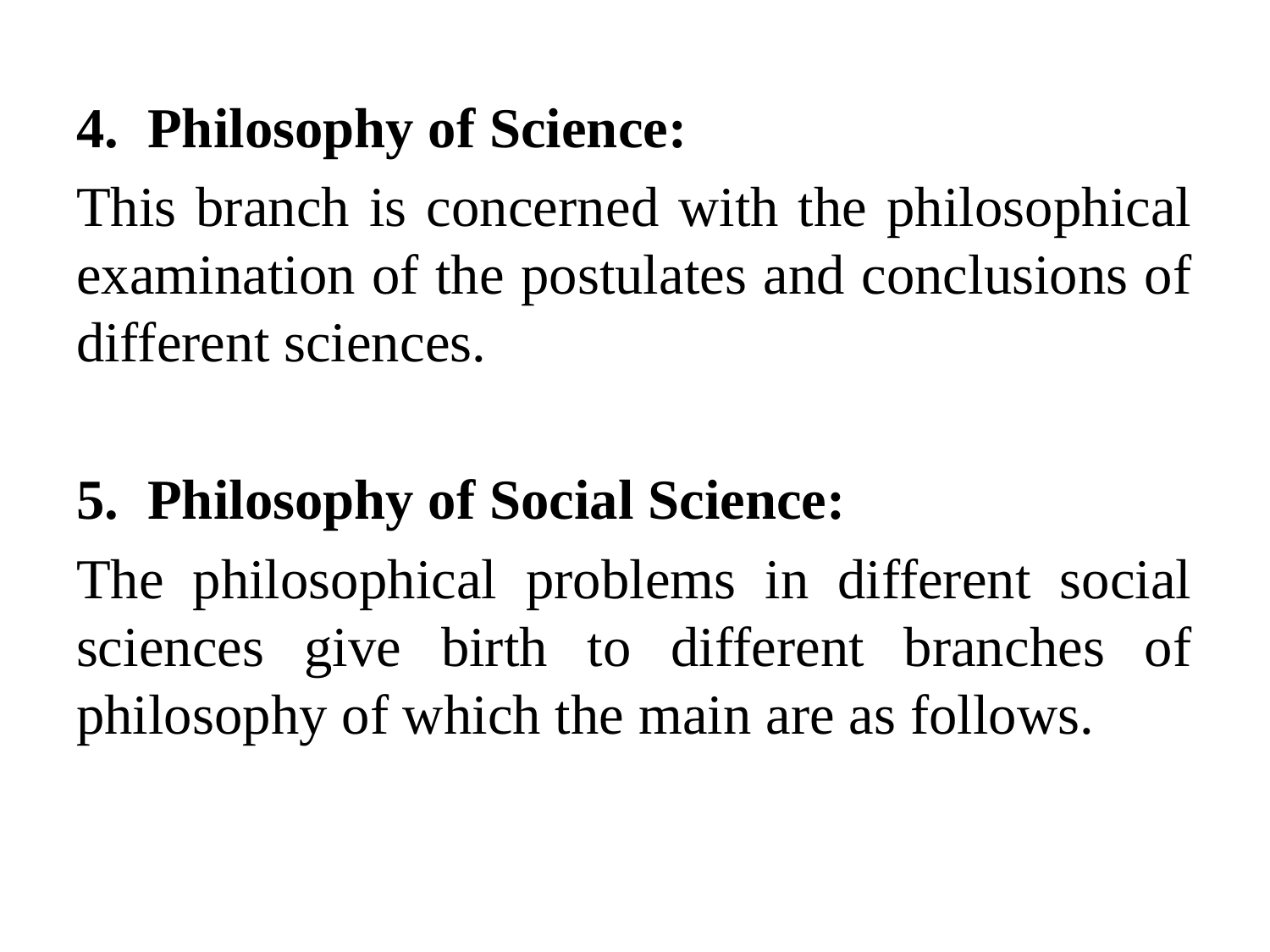

Philosophy of Science:
This branch is concerned with the philosophical examination of the postulates and conclusions of different sciences.

Philosophy of Social Science:
The philosophical problems in different social sciences give birth to different branches of philosophy of which the main are as follows.